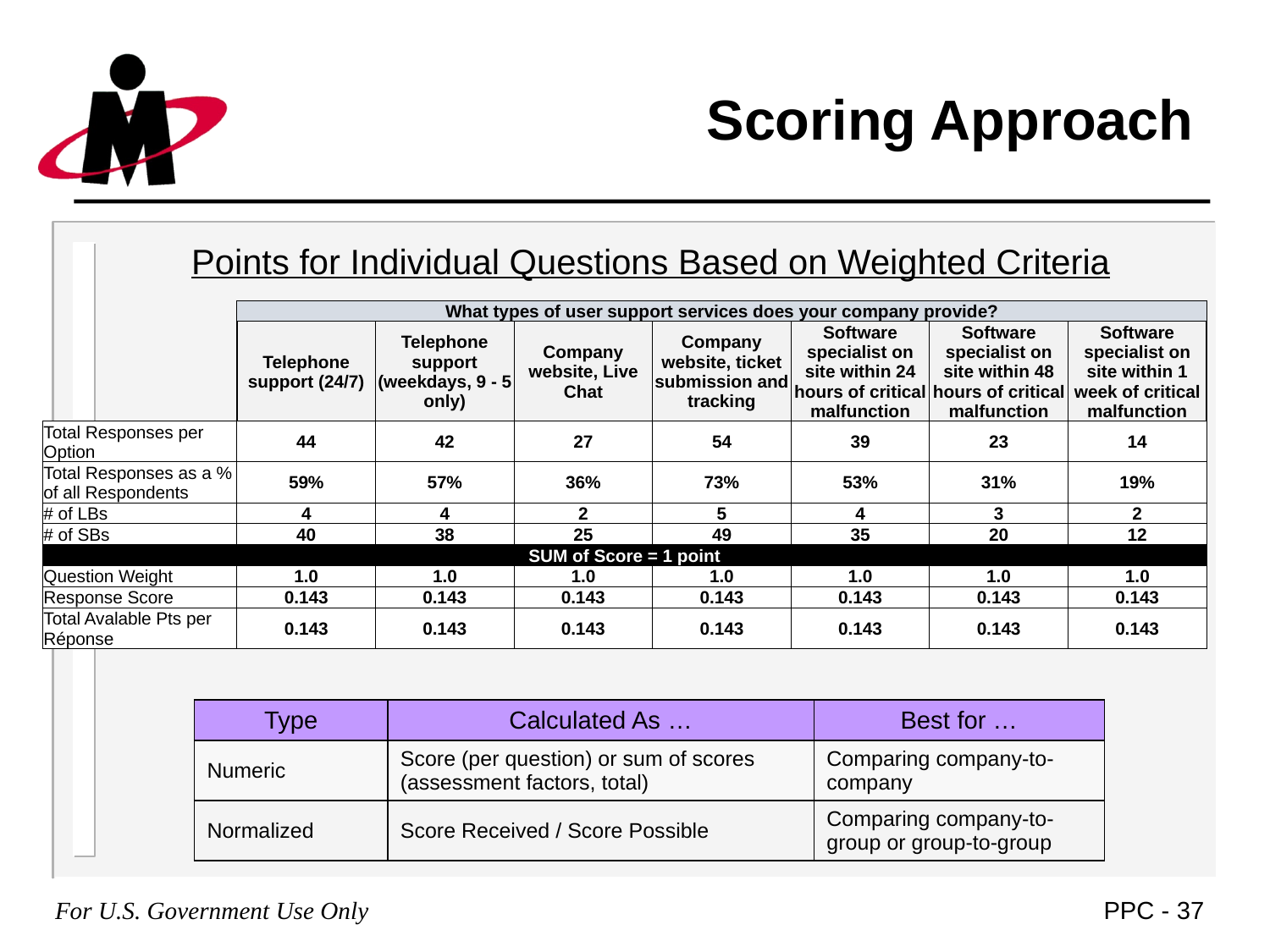

# Scoring Approach
Points for Individual Questions Based on Weighted Criteria
|  | What types of user support services does your company provide? |  |  |  |  |  |  |
| --- | --- | --- | --- | --- | --- | --- | --- |
|  | Telephone support (24/7) | Telephone support (weekdays, 9 - 5 only) | Company website, Live Chat | Company website, ticket submission and tracking | Software specialist on site within 24 hours of critical malfunction | Software specialist on site within 48 hours of critical malfunction | Software specialist on site within 1 week of critical malfunction |
| Total Responses per Option | 44 | 42 | 27 | 54 | 39 | 23 | 14 |
| Total Responses as a % of all Respondents | 59% | 57% | 36% | 73% | 53% | 31% | 19% |
| # of LBs | 4 | 4 | 2 | 5 | 4 | 3 | 2 |
| # of SBs | 40 | 38 | 25 | 49 | 35 | 20 | 12 |
| SUM of Score = 1 point |  |  |  |  |  |  |  |
| Question Weight | 1.0 | 1.0 | 1.0 | 1.0 | 1.0 | 1.0 | 1.0 |
| Response Score | 0.143 | 0.143 | 0.143 | 0.143 | 0.143 | 0.143 | 0.143 |
| Total Avalable Pts per Réponse | 0.143 | 0.143 | 0.143 | 0.143 | 0.143 | 0.143 | 0.143 |
| Type | Calculated As … | Best for … |
| --- | --- | --- |
| Numeric | Score (per question) or sum of scores (assessment factors, total) | Comparing company-to-company |
| Normalized | Score Received / Score Possible | Comparing company-to-group or group-to-group |
For U.S. Government Use Only
PPC - 37